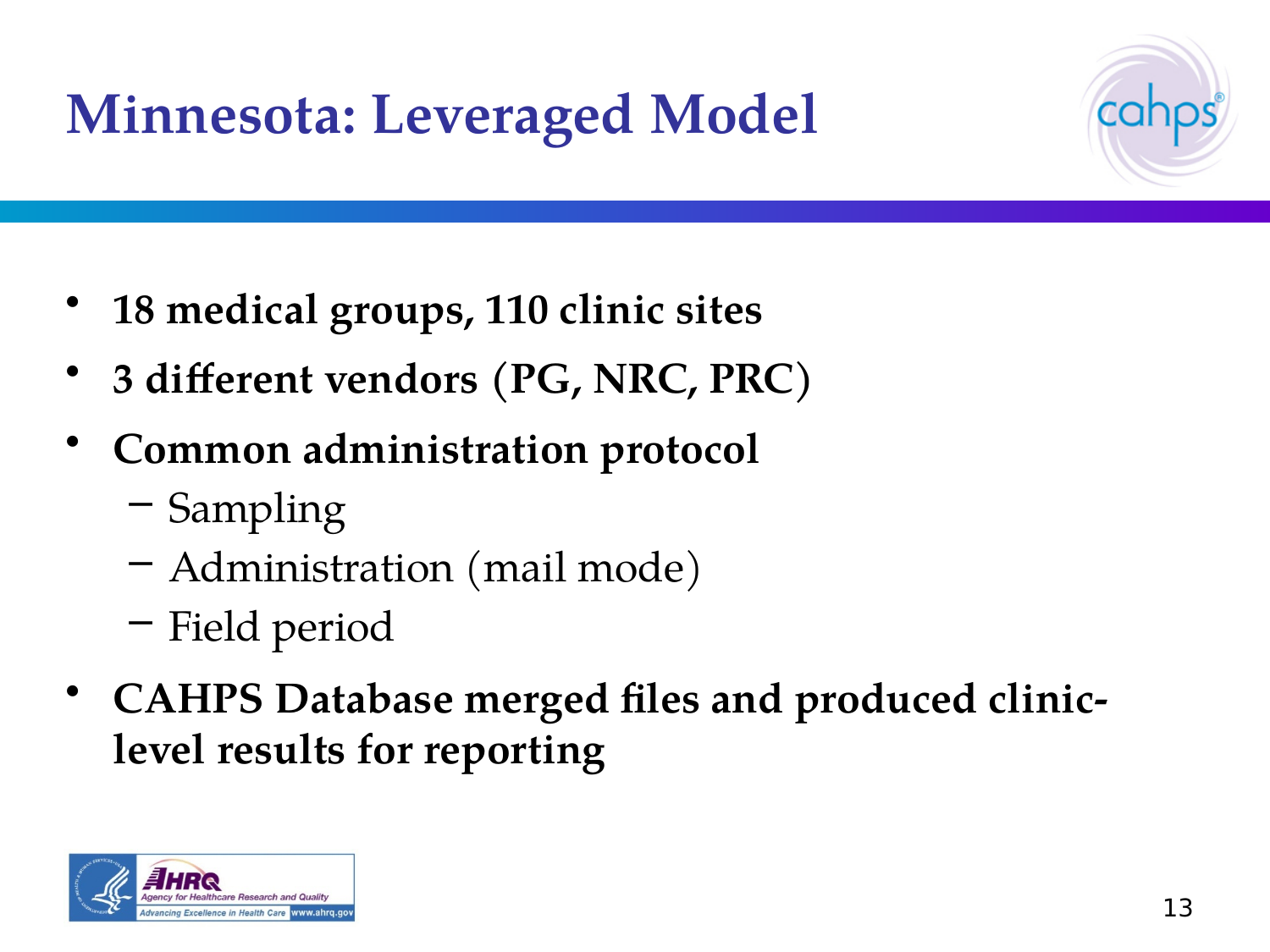

# Minnesota: Leveraged Model

18 medical groups, 110 clinic sites
3 different vendors (PG, NRC, PRC)
Common administration protocol
Sampling
Administration (mail mode)
Field period
CAHPS Database merged files and produced clinic-level results for reporting
13